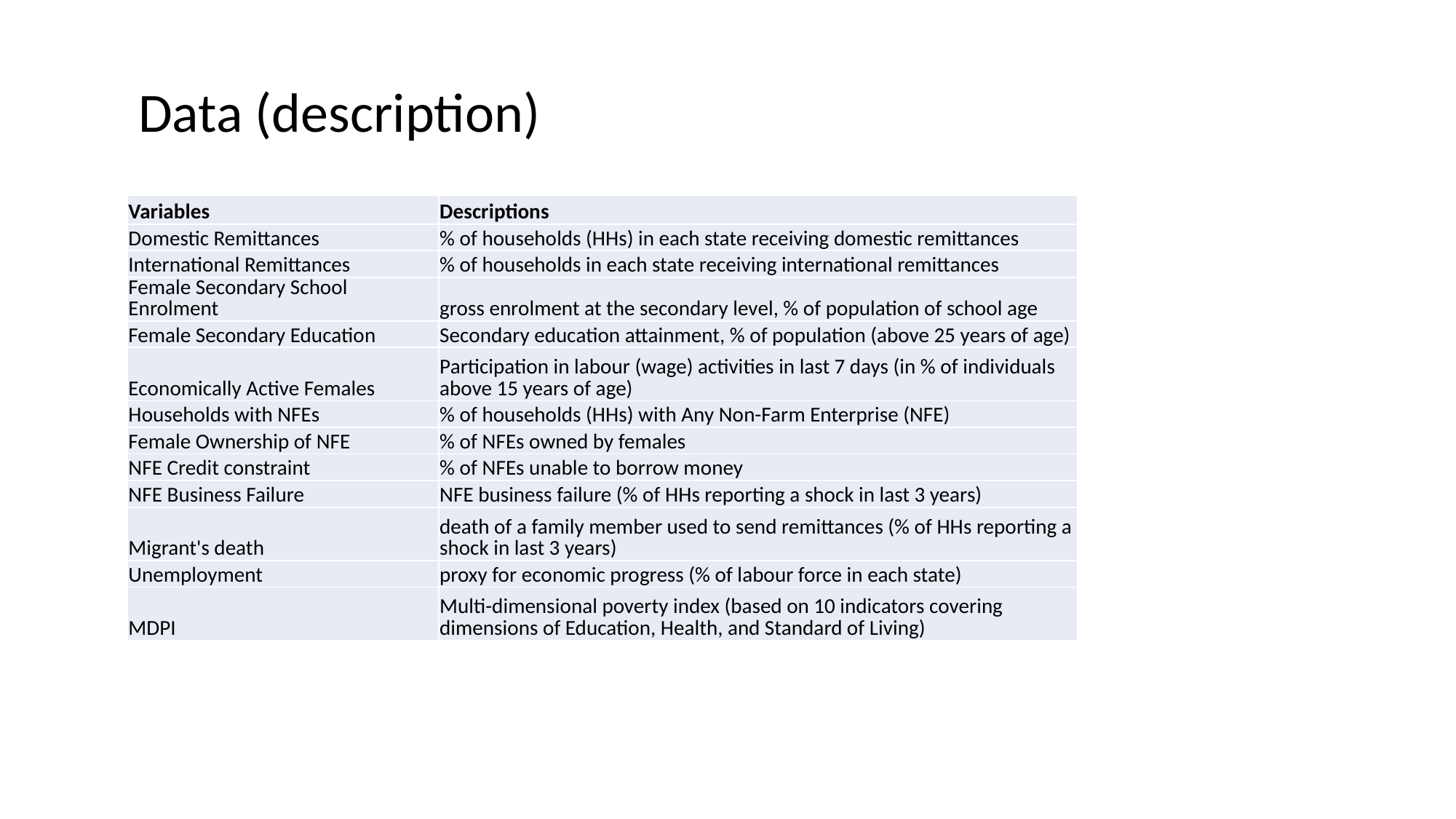

# Data (description)
| Variables | Descriptions |
| --- | --- |
| Domestic Remittances | % of households (HHs) in each state receiving domestic remittances |
| International Remittances | % of households in each state receiving international remittances |
| Female Secondary School Enrolment | gross enrolment at the secondary level, % of population of school age |
| Female Secondary Education | Secondary education attainment, % of population (above 25 years of age) |
| Economically Active Females | Participation in labour (wage) activities in last 7 days (in % of individuals above 15 years of age) |
| Households with NFEs | % of households (HHs) with Any Non-Farm Enterprise (NFE) |
| Female Ownership of NFE | % of NFEs owned by females |
| NFE Credit constraint | % of NFEs unable to borrow money |
| NFE Business Failure | NFE business failure (% of HHs reporting a shock in last 3 years) |
| Migrant's death | death of a family member used to send remittances (% of HHs reporting a shock in last 3 years) |
| Unemployment | proxy for economic progress (% of labour force in each state) |
| MDPI | Multi-dimensional poverty index (based on 10 indicators covering dimensions of Education, Health, and Standard of Living) |